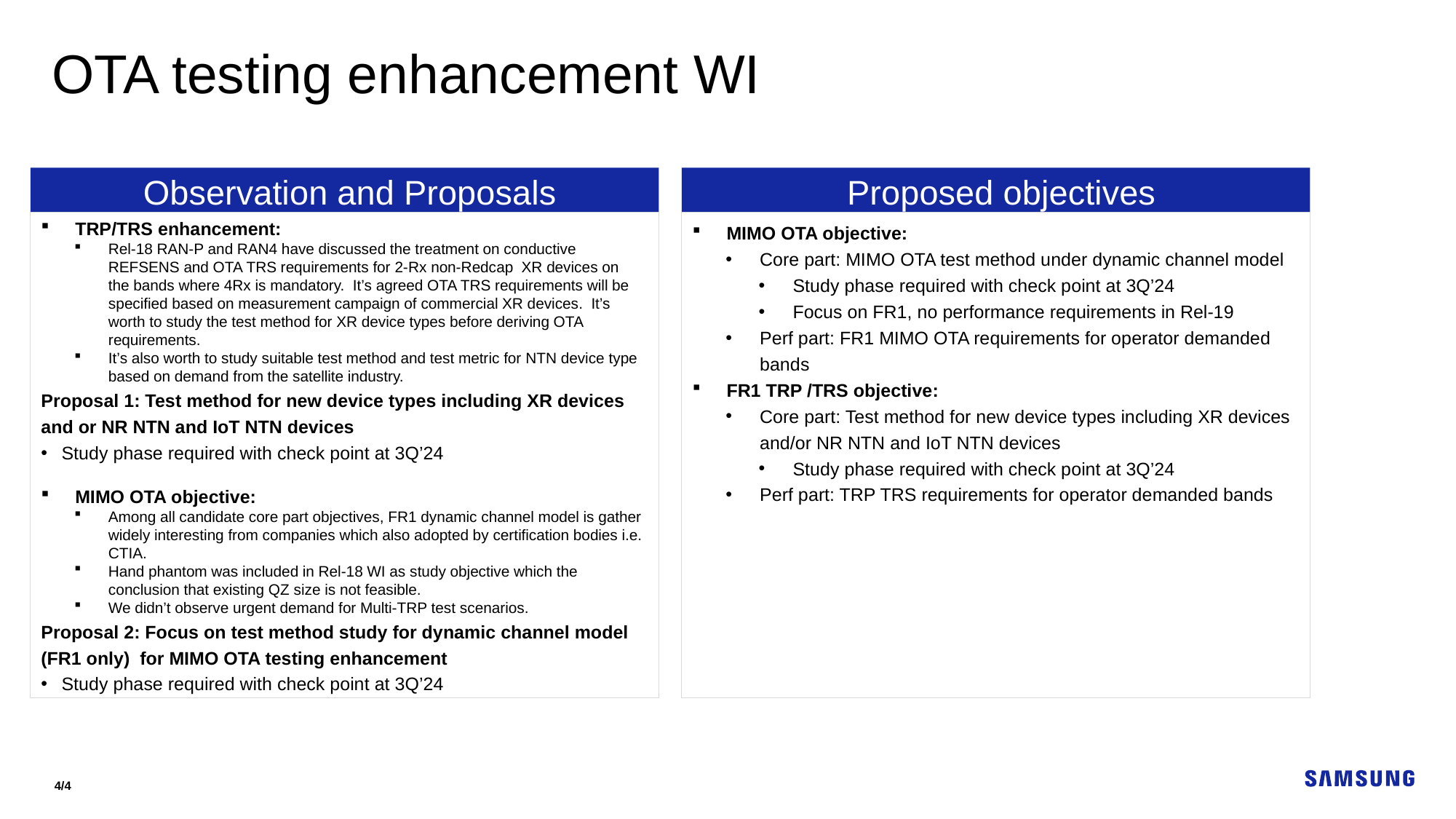

OTA testing enhancement WI
Proposed objectives
Observation and Proposals
MIMO OTA objective:
Core part: MIMO OTA test method under dynamic channel model
Study phase required with check point at 3Q’24
Focus on FR1, no performance requirements in Rel-19
Perf part: FR1 MIMO OTA requirements for operator demanded bands
FR1 TRP /TRS objective:
Core part: Test method for new device types including XR devices and/or NR NTN and IoT NTN devices
Study phase required with check point at 3Q’24
Perf part: TRP TRS requirements for operator demanded bands

TRP/TRS enhancement:
Rel-18 RAN-P and RAN4 have discussed the treatment on conductive REFSENS and OTA TRS requirements for 2-Rx non-Redcap  XR devices on  the bands where 4Rx is mandatory.  It’s agreed OTA TRS requirements will be specified based on measurement campaign of commercial XR devices.  It’s worth to study the test method for XR device types before deriving OTA requirements.
It’s also worth to study suitable test method and test metric for NTN device type based on demand from the satellite industry.
Proposal 1: Test method for new device types including XR devices and or NR NTN and IoT NTN devices
Study phase required with check point at 3Q’24

MIMO OTA objective:
Among all candidate core part objectives, FR1 dynamic channel model is gather widely interesting from companies which also adopted by certification bodies i.e. CTIA.
Hand phantom was included in Rel-18 WI as study objective which the conclusion that existing QZ size is not feasible.
We didn’t observe urgent demand for Multi-TRP test scenarios.
Proposal 2: Focus on test method study for dynamic channel model (FR1 only)  for MIMO OTA testing enhancement
Study phase required with check point at 3Q’24

4/4